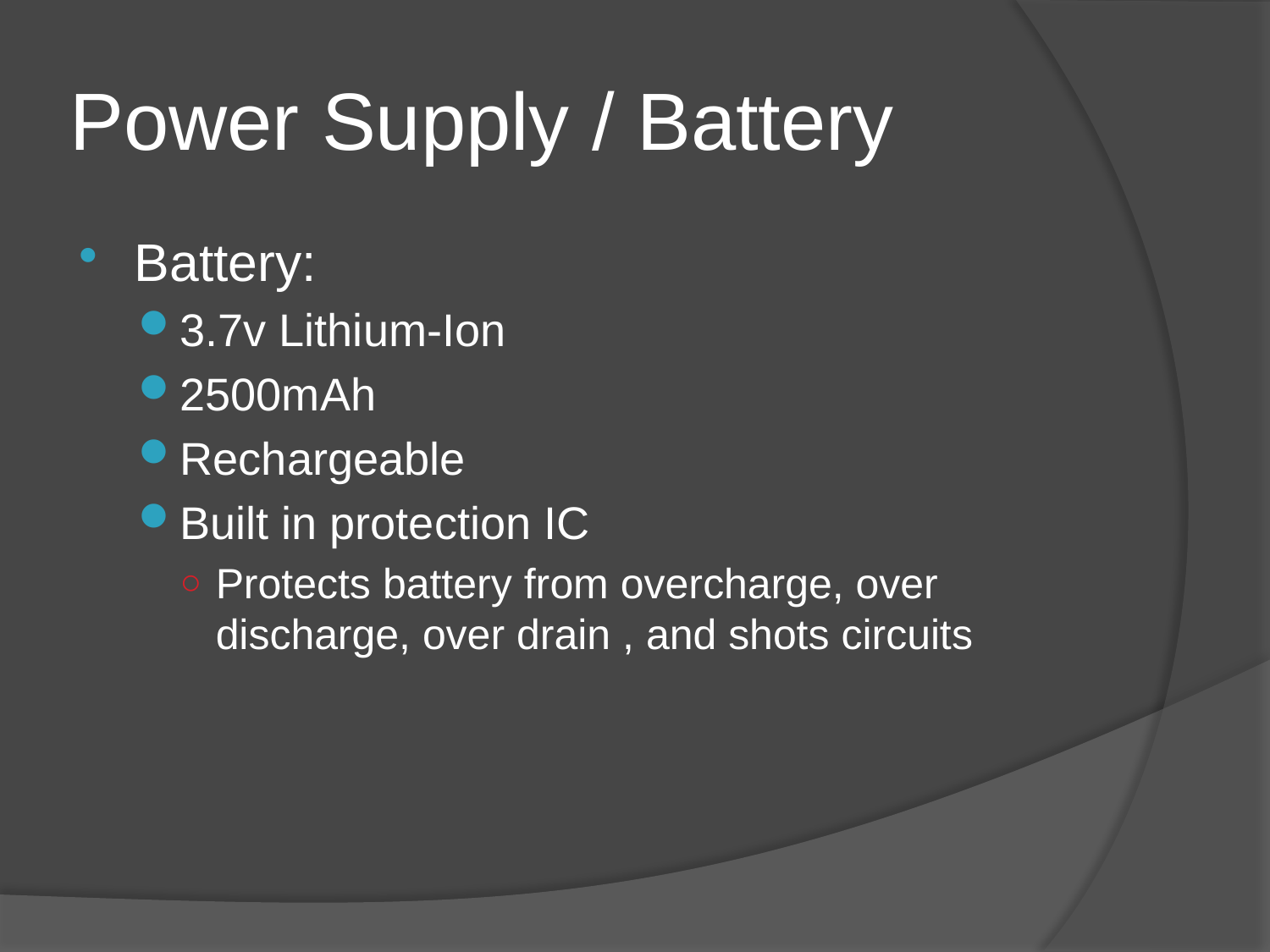

# Power Supply / Battery
Battery:
3.7v Lithium-Ion
2500mAh
Rechargeable
Built in protection IC
Protects battery from overcharge, over discharge, over drain , and shots circuits